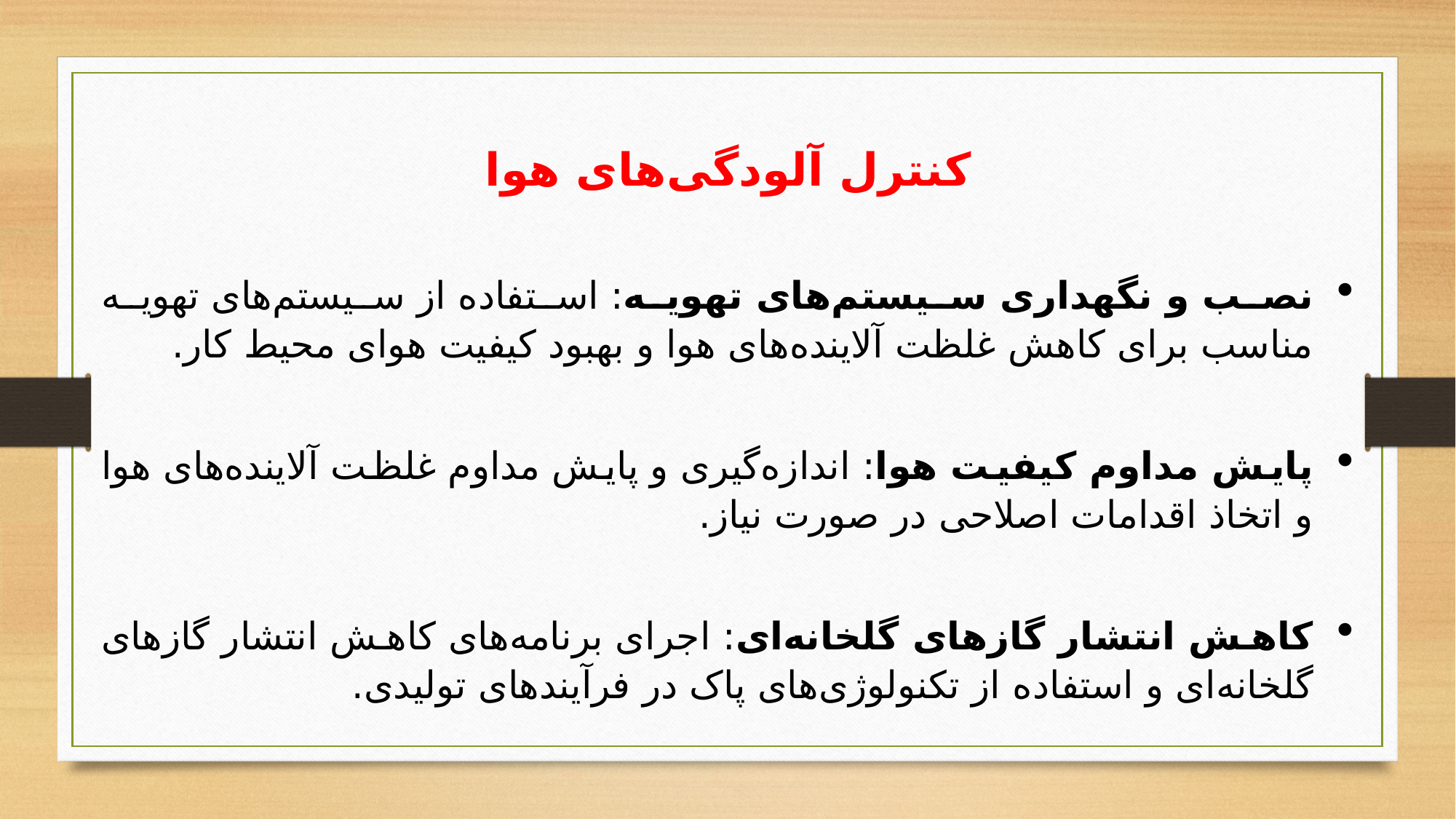

کنترل آلودگی‌های هوا

نصب و نگهداری سیستم‌های تهویه: استفاده از سیستم‌های تهویه مناسب برای کاهش غلظت آلاینده‌های هوا و بهبود کیفیت هوای محیط کار.

پایش مداوم کیفیت هوا: اندازه‌گیری و پایش مداوم غلظت آلاینده‌های هوا و اتخاذ اقدامات اصلاحی در صورت نیاز.

کاهش انتشار گازهای گلخانه‌ای: اجرای برنامه‌های کاهش انتشار گازهای گلخانه‌ای و استفاده از تکنولوژی‌های پاک در فرآیندهای تولیدی.